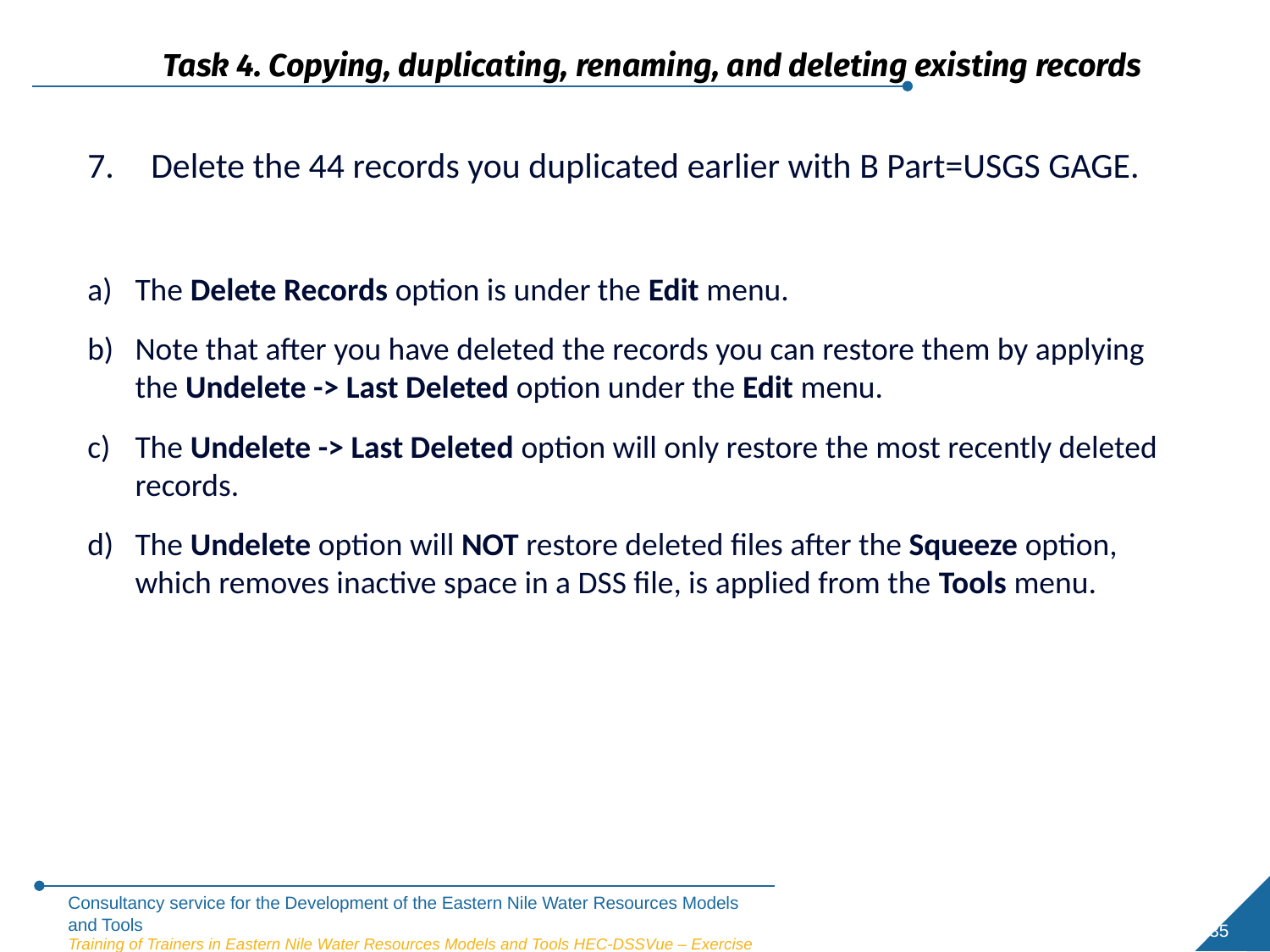

Task 4. Copying, duplicating, renaming, and deleting existing records
Delete the 44 records you duplicated earlier with B Part=USGS GAGE.

The Delete Records option is under the Edit menu.
Note that after you have deleted the records you can restore them by applying the Undelete -> Last Deleted option under the Edit menu.
The Undelete -> Last Deleted option will only restore the most recently deleted records.
The Undelete option will NOT restore deleted files after the Squeeze option, which removes inactive space in a DSS file, is applied from the Tools menu.